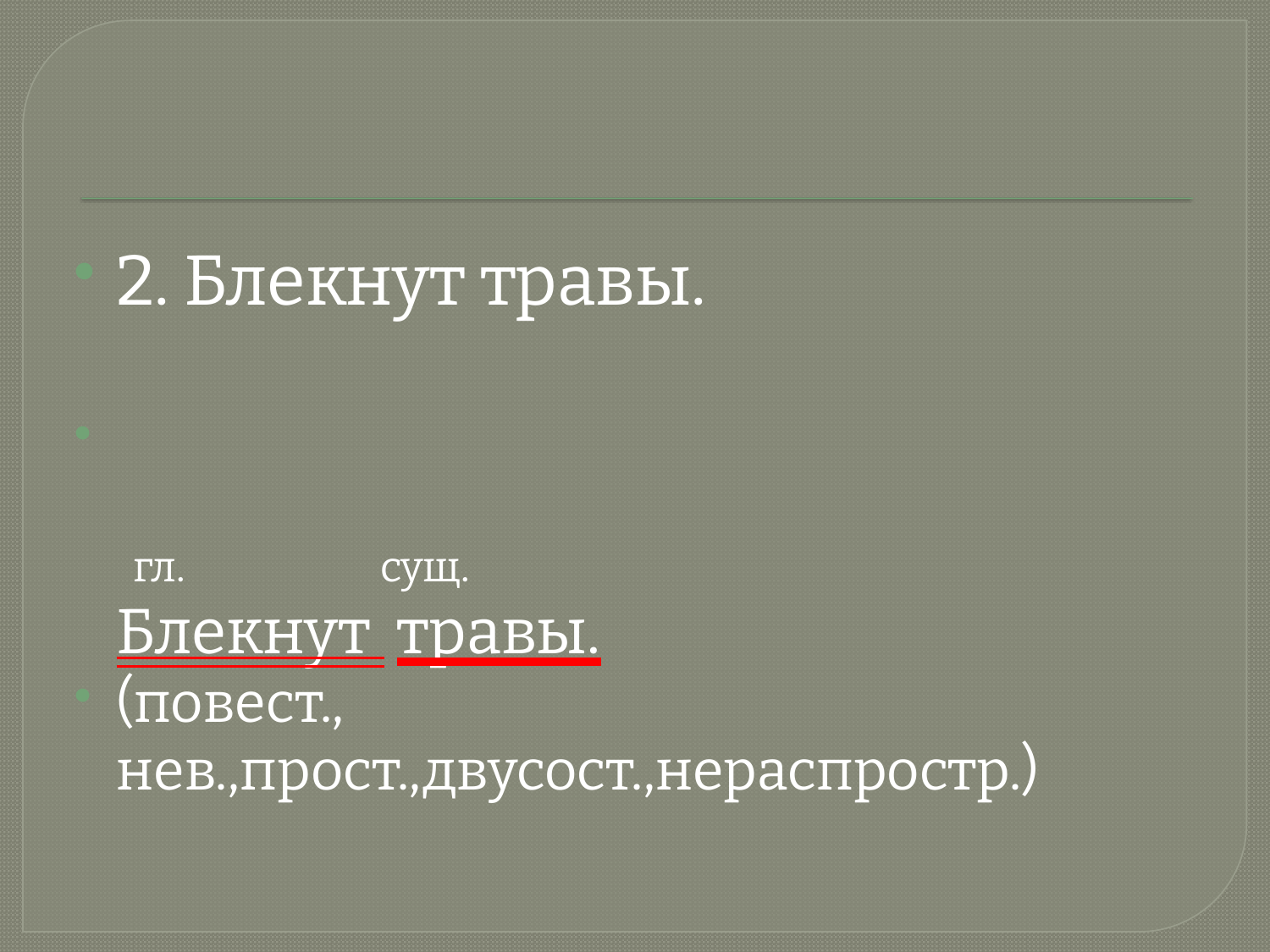

#
2. Блекнут травы.

  гл.                       сущ.
Блекнут  травы.
(повест., нев.,прост.,двусост.,нераспростр.)